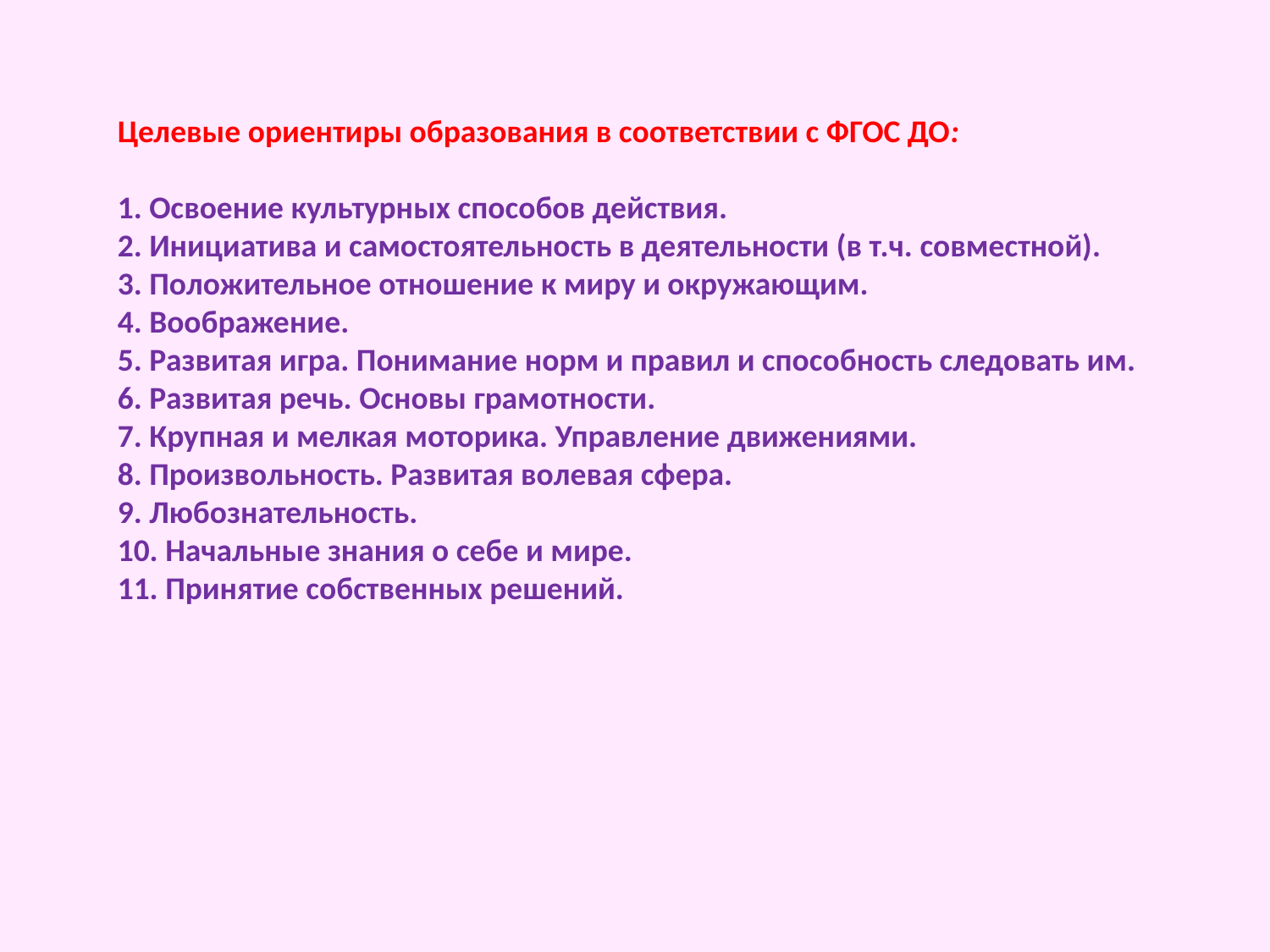

Целевые ориентиры образования в соответствии с ФГОС ДО:

1. Освоение культурных способов действия.
2. Инициатива и самостоятельность в деятельности (в т.ч. совместной).
3. Положительное отношение к миру и окружающим.
4. Воображение.
5. Развитая игра. Понимание норм и правил и способность следовать им.
6. Развитая речь. Основы грамотности.
7. Крупная и мелкая моторика. Управление движениями.
8. Произвольность. Развитая волевая сфера.
9. Любознательность.
10. Начальные знания о себе и мире.
11. Принятие собственных решений.